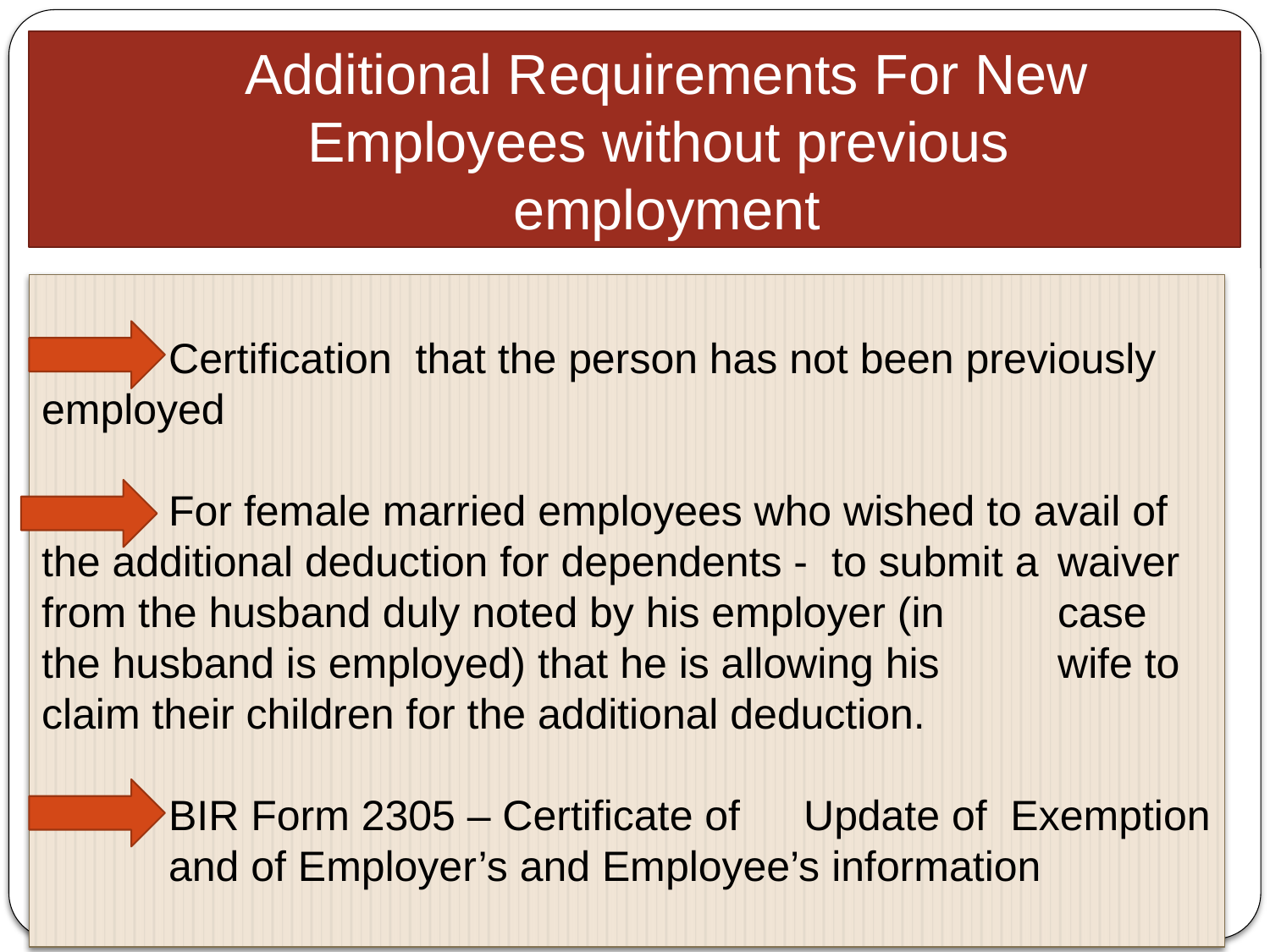

Additional Requirements For New Employees without previous
employment

	Certification  that the person has not been previously 	employed

	For female married employees who wished to avail of 	the additional deduction for dependents -  to submit a 	waiver from the husband duly noted by his employer (in 	case the husband is employed) that he is allowing his 	wife to claim their children for the additional deduction.

	BIR Form 2305 – Certificate of 	Update of  Exemption 	and of Employer’s and Employee’s information